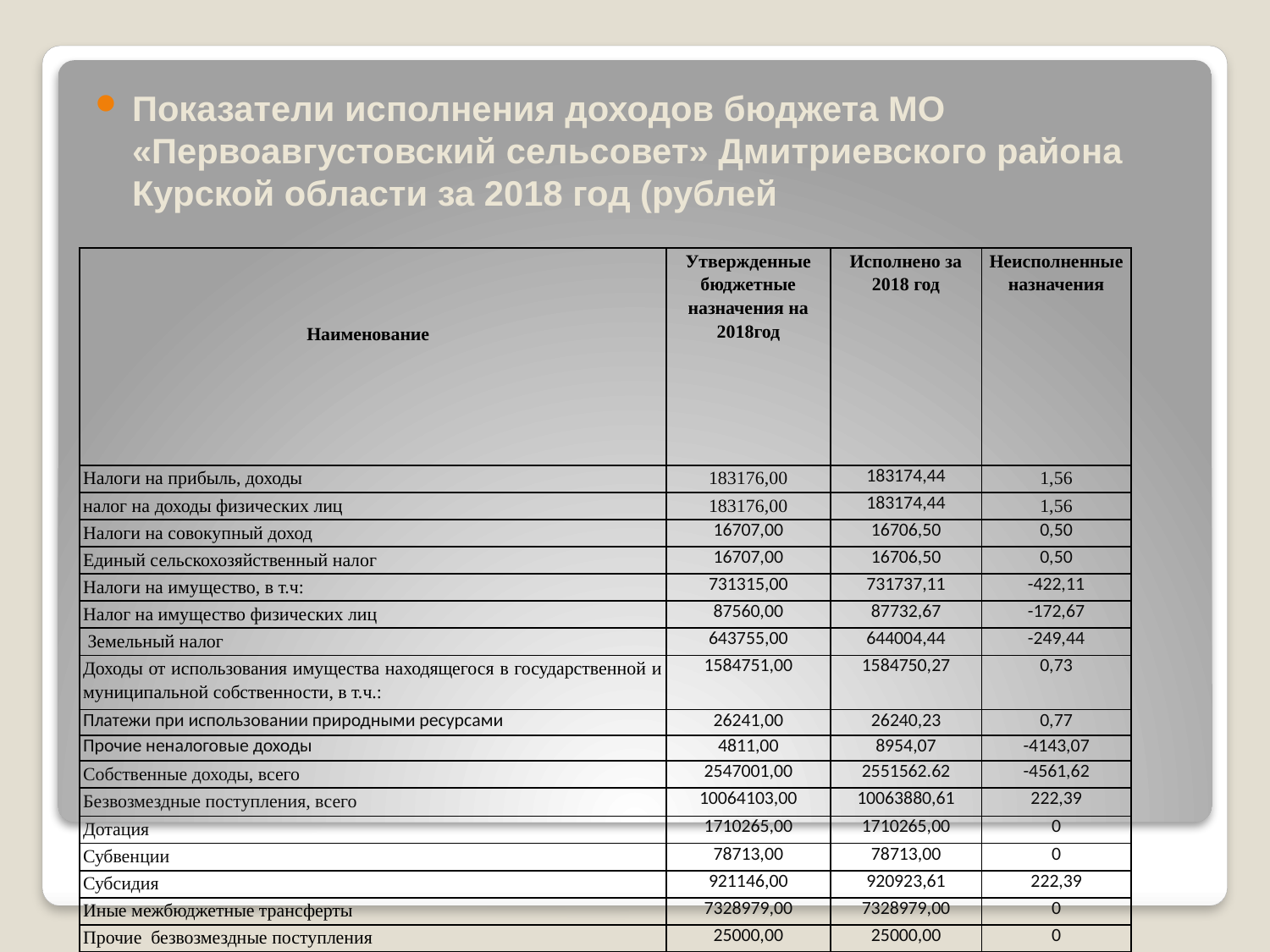

Показатели исполнения доходов бюджета МО «Первоавгустовский сельсовет» Дмитриевского района Курской области за 2018 год (рублей
|  | Утвержденные бюджетные назначения на 2018год | Исполнено за 2018 год | Неисполненные назначения |
| --- | --- | --- | --- |
|  |  |  |  |
| Наименование |  |  |  |
|  |  |  |  |
| Налоги на прибыль, доходы | 183176,00 | 183174,44 | 1,56 |
| налог на доходы физических лиц | 183176,00 | 183174,44 | 1,56 |
| Налоги на совокупный доход | 16707,00 | 16706,50 | 0,50 |
| Единый сельскохозяйственный налог | 16707,00 | 16706,50 | 0,50 |
| Налоги на имущество, в т.ч: | 731315,00 | 731737,11 | -422,11 |
| Налог на имущество физических лиц | 87560,00 | 87732,67 | -172,67 |
| Земельный налог | 643755,00 | 644004,44 | -249,44 |
| Доходы от использования имущества находящегося в государственной и муниципальной собственности, в т.ч.: | 1584751,00 | 1584750,27 | 0,73 |
| Платежи при использовании природными ресурсами | 26241,00 | 26240,23 | 0,77 |
| Прочие неналоговые доходы | 4811,00 | 8954,07 | -4143,07 |
| Собственные доходы, всего | 2547001,00 | 2551562.62 | -4561,62 |
| Безвозмездные поступления, всего | 10064103,00 | 10063880,61 | 222,39 |
| Дотация | 1710265,00 | 1710265,00 | 0 |
| Субвенции | 78713,00 | 78713,00 | 0 |
| Субсидия | 921146,00 | 920923,61 | 222,39 |
| Иные межбюджетные трансферты | 7328979,00 | 7328979,00 | 0 |
| Прочие безвозмездные поступления | 25000,00 | 25000,00 | 0 |
| Итого доходов: | 12611104,00 | 12615443,23 | -4339,23 |
#